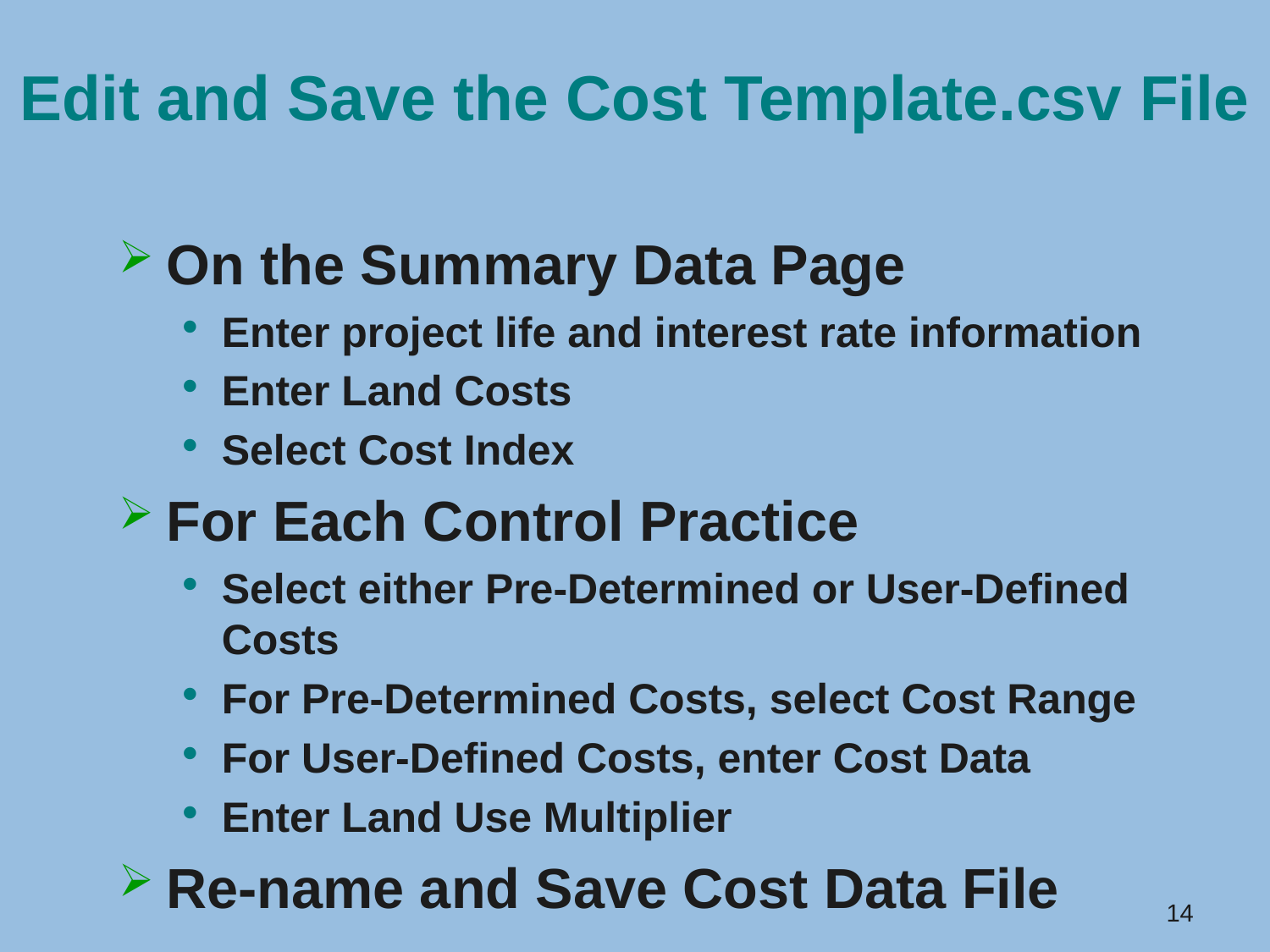

Edit and Save the Cost Template.csv File
On the Summary Data Page
Enter project life and interest rate information
Enter Land Costs
Select Cost Index
For Each Control Practice
Select either Pre-Determined or User-Defined Costs
For Pre-Determined Costs, select Cost Range
For User-Defined Costs, enter Cost Data
Enter Land Use Multiplier
Re-name and Save Cost Data File
14